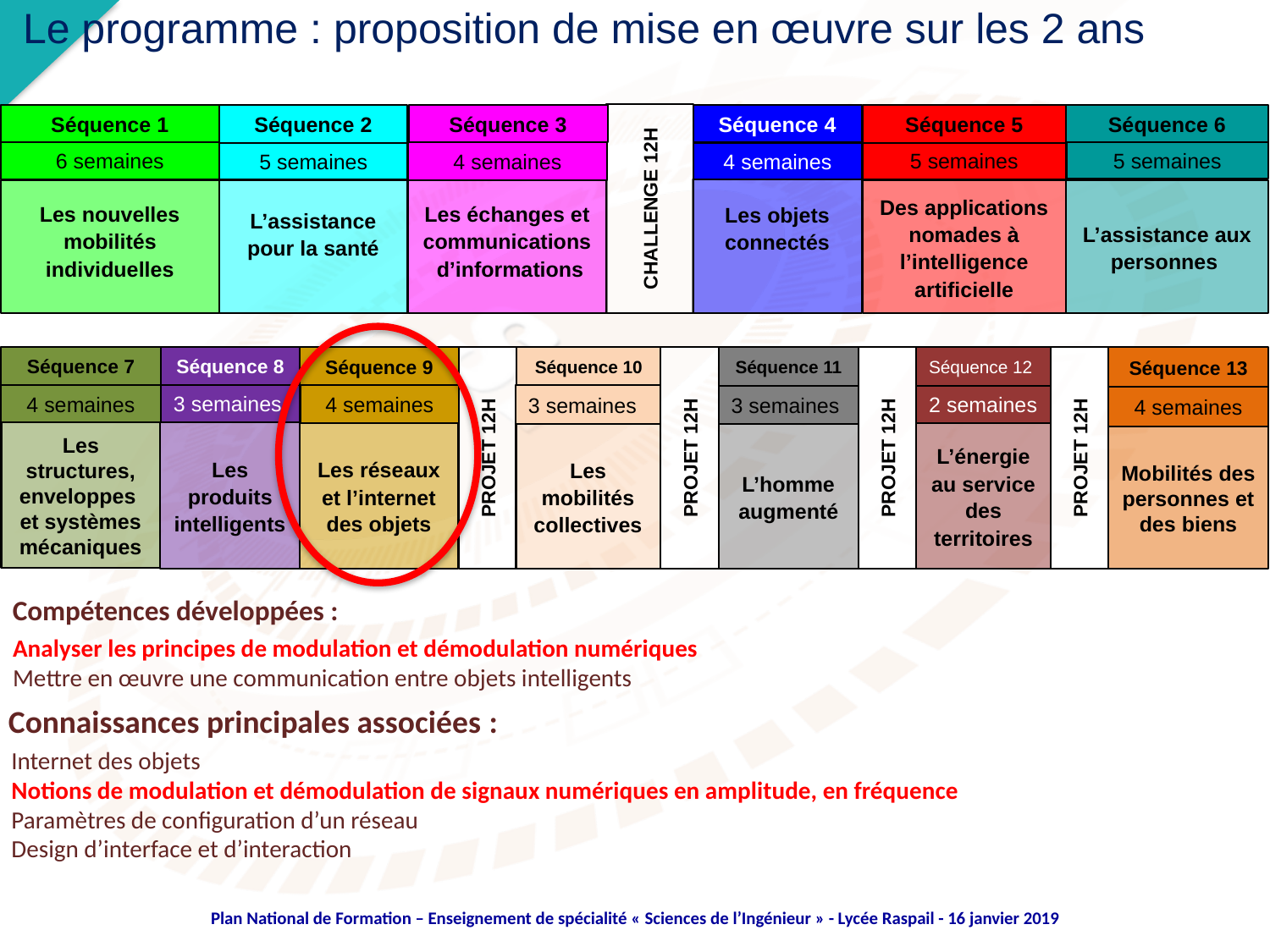

Le programme : proposition de mise en œuvre sur les 2 ans
CHALLENGE 12H
Séquence 1
Séquence 3
Séquence 6
Séquence 4
Séquence 5
Séquence 2
5 semaines
6 semaines
5 semaines
5 semaines
4 semaines
4 semaines
Les objets connectés

L’assistance pour la santé

Les échanges et communications  d’informations

Les nouvelles mobilités individuelles

L’assistance aux personnes
Des applications nomades à l’intelligence artificielle

PROJET 12H
PROJET 12H
Séquence 7
Séquence 8
PROJET 12H
Séquence 10
Séquence 11
Séquence 12
Séquence 9
PROJET 12H
Séquence 13
3 semaines
4 semaines
3 semaines
4 semaines
2 semaines
3 semaines
4 semaines
Les structures, enveloppes et systèmes mécaniques
Les produits intelligents
L’énergie au service des territoires
Les réseaux et l’internet des objets
L’homme augmenté
Les mobilités collectives
Mobilités des personnes et des biens
Compétences développées :
Analyser les principes de modulation et démodulation numériques
Mettre en œuvre une communication entre objets intelligents
Connaissances principales associées :
Internet des objets
Notions de modulation et démodulation de signaux numériques en amplitude, en fréquence
Paramètres de configuration d’un réseau
Design d’interface et d’interaction